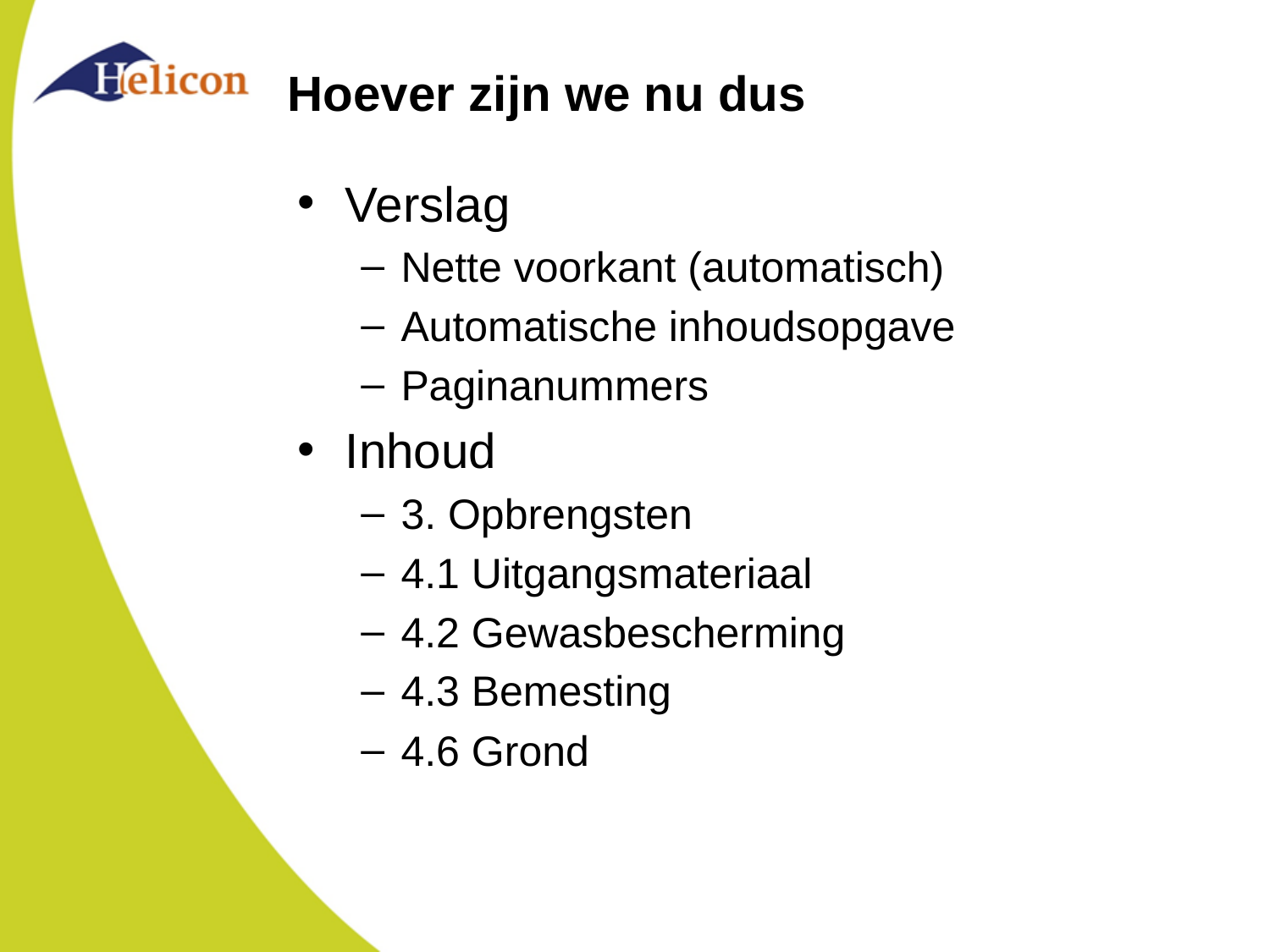

# Hoever zijn we nu dus
Verslag
Nette voorkant (automatisch)
Automatische inhoudsopgave
Paginanummers
Inhoud
3. Opbrengsten
4.1 Uitgangsmateriaal
4.2 Gewasbescherming
4.3 Bemesting
4.6 Grond